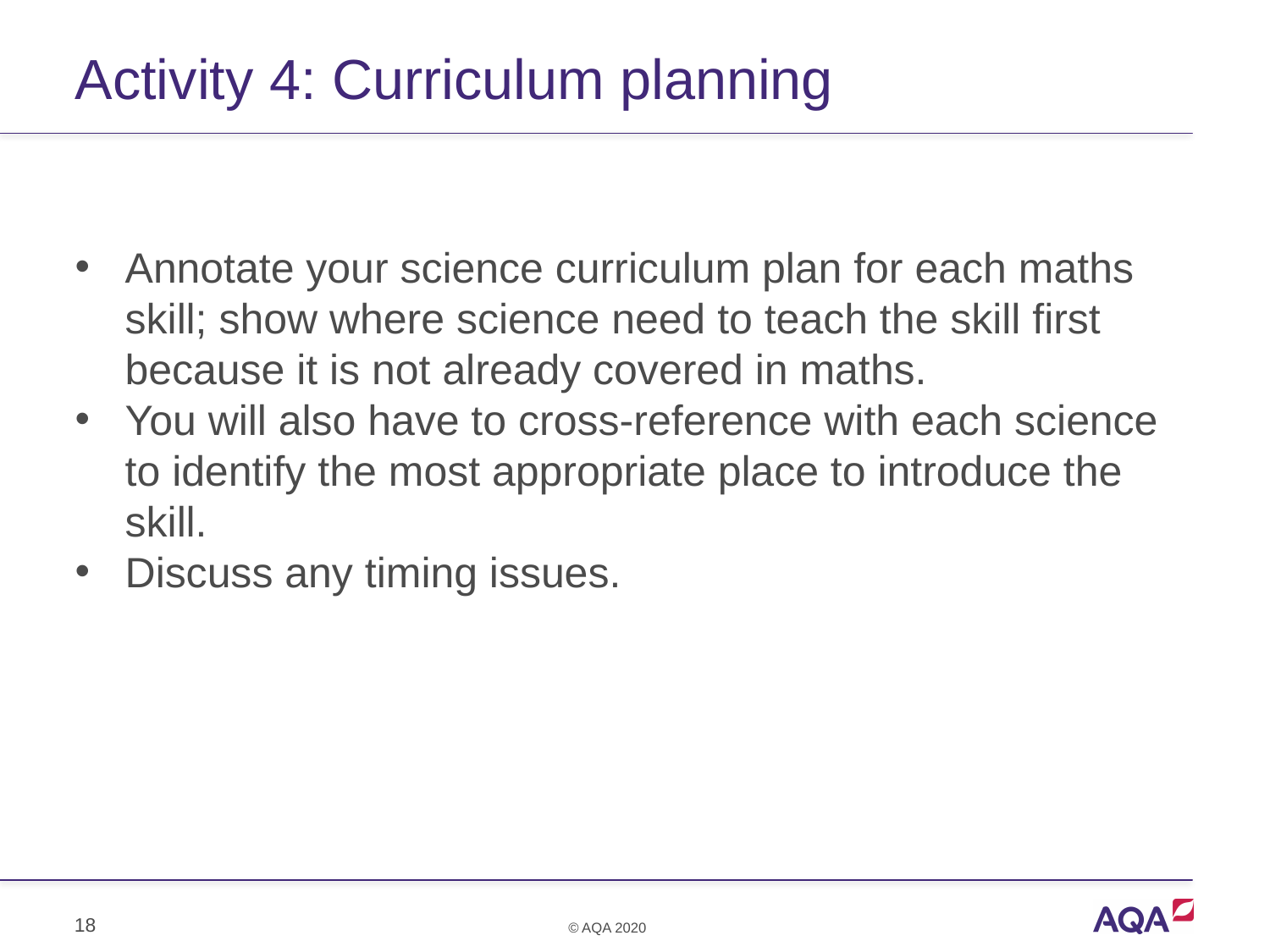

# Activity 4: Curriculum planning
Annotate your science curriculum plan for each maths skill; show where science need to teach the skill first because it is not already covered in maths.
You will also have to cross-reference with each science to identify the most appropriate place to introduce the skill.
Discuss any timing issues.
18
© AQA 2020